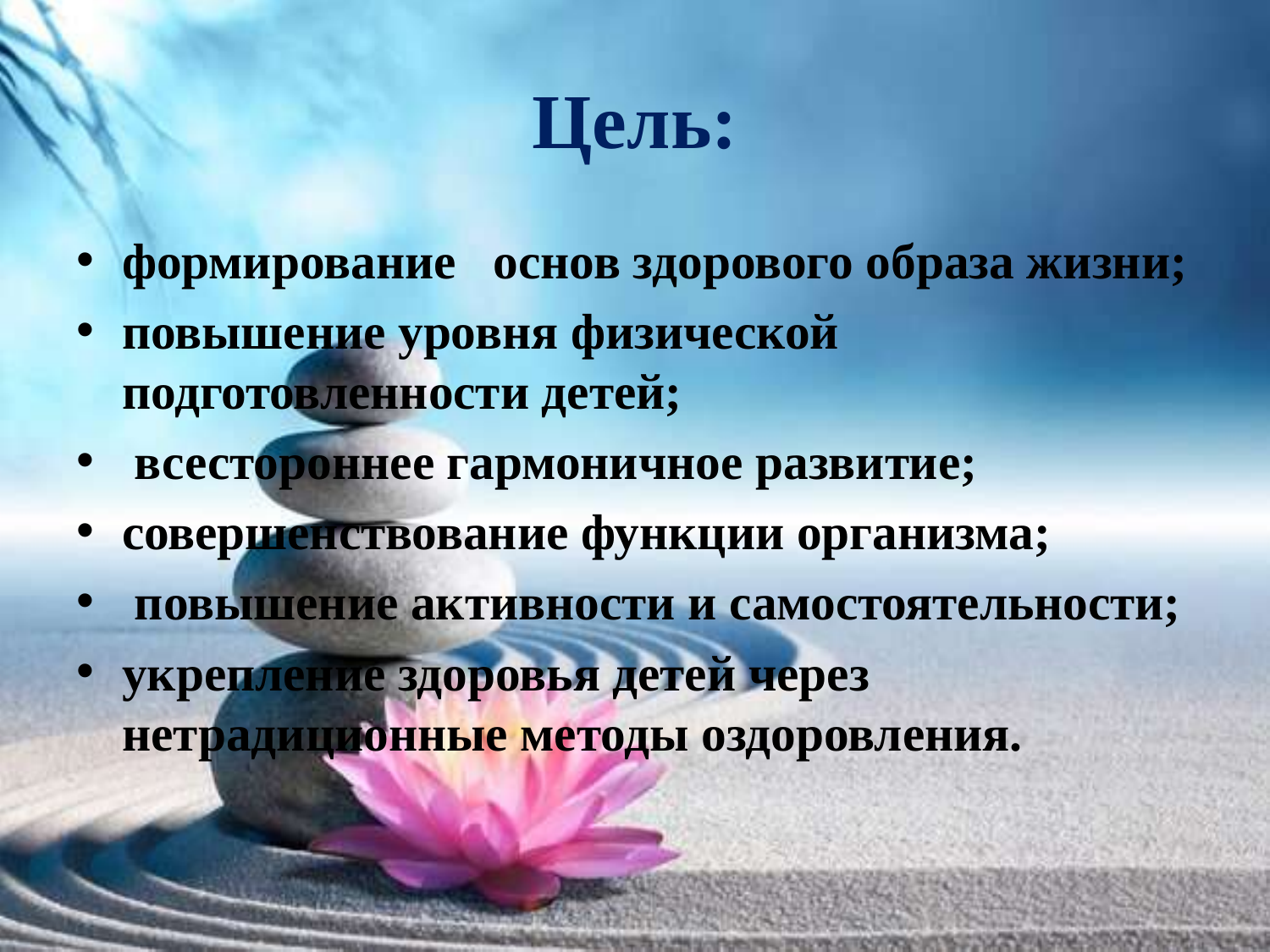

# Цель:
формирование   основ здорового образа жизни;
повышение уровня физической подготовленности детей;
 всестороннее гармоничное развитие;
совершенствование функции организма;
 повышение активности и самостоятельности;
укрепление здоровья детей через нетрадиционные методы оздоровления.